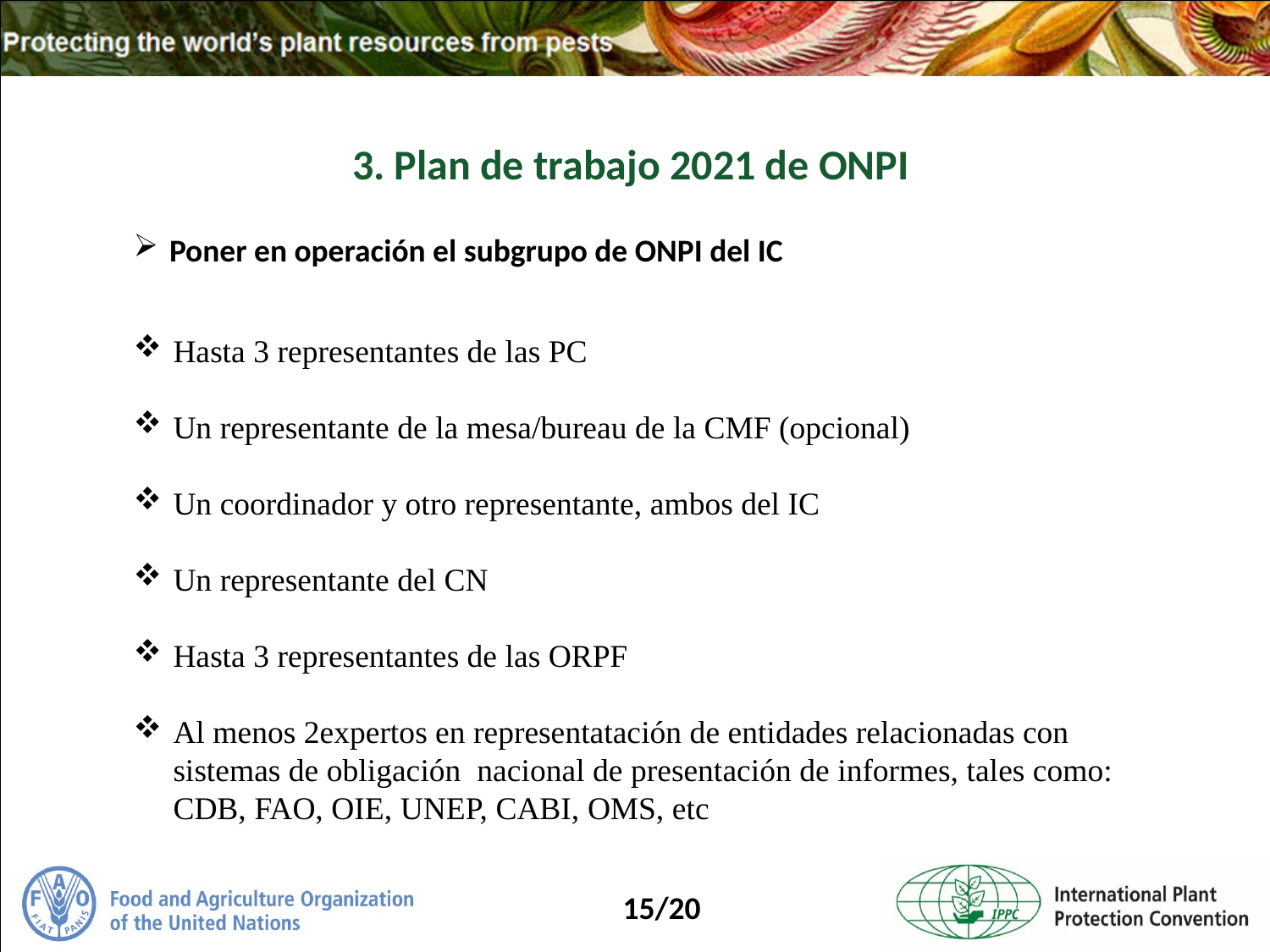

3. Plan de trabajo 2021 de ONPI
Poner en operación el subgrupo de ONPI del IC

Hasta 3 representantes de las PC

Un representante de la mesa/bureau de la CMF (opcional)

Un coordinador y otro representante, ambos del IC

Un representante del CN

Hasta 3 representantes de las ORPF

Al menos 2expertos en representatación de entidades relacionadas con sistemas de obligación  nacional de presentación de informes, tales como: CDB, FAO, OIE, UNEP, CABI, OMS, etc
15/20